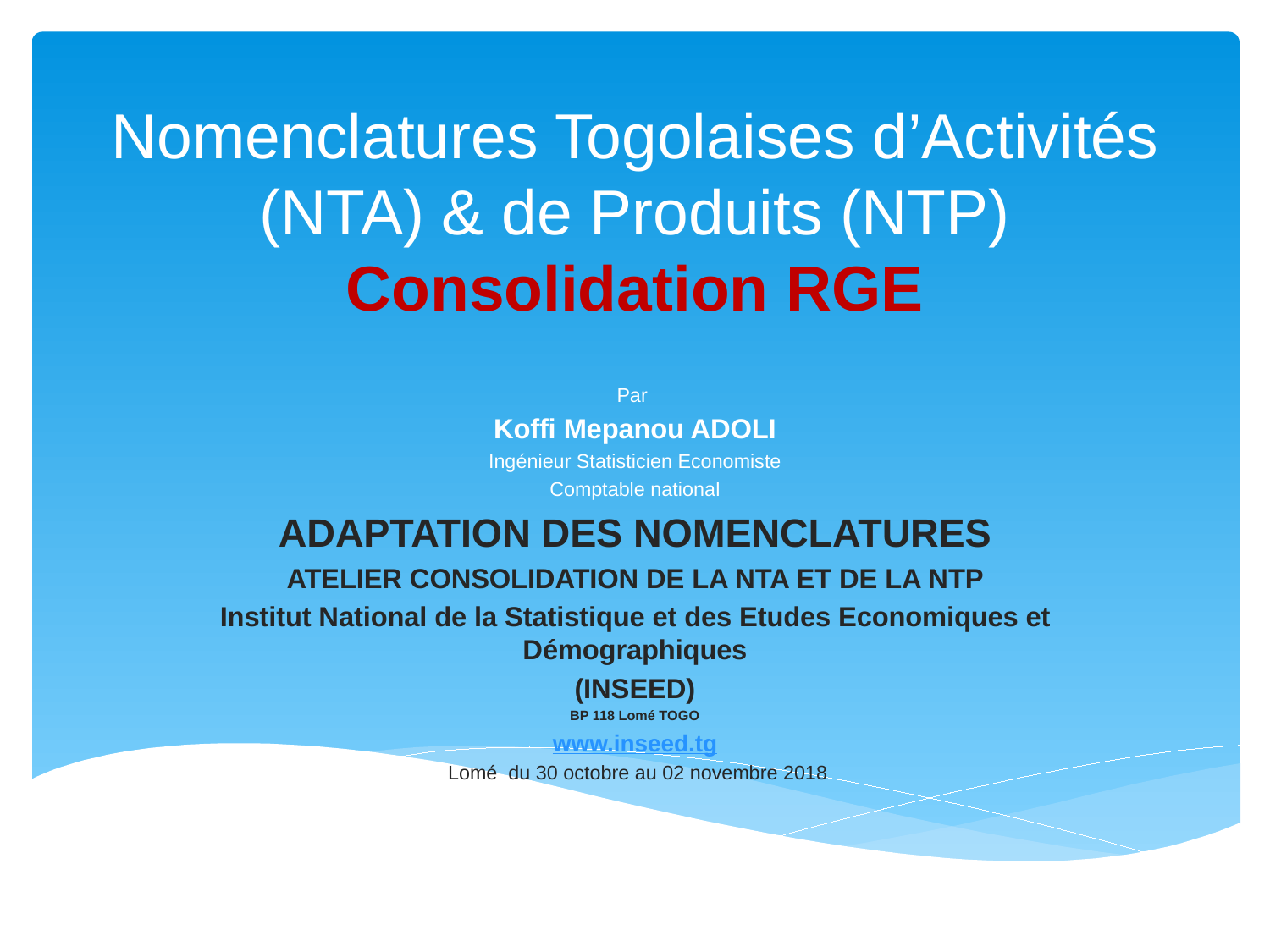

# Nomenclatures Togolaises d’Activités (NTA) & de Produits (NTP) Consolidation RGE
Par
Koffi Mepanou ADOLI
Ingénieur Statisticien Economiste
Comptable national
ADAPTATION DES NOMENCLATURES
ATELIER CONSOLIDATION DE LA NTA ET DE LA NTP
Institut National de la Statistique et des Etudes Economiques et Démographiques
(INSEED)
BP 118 Lomé TOGO
www.inseed.tg
 Lomé  du 30 octobre au 02 novembre 2018